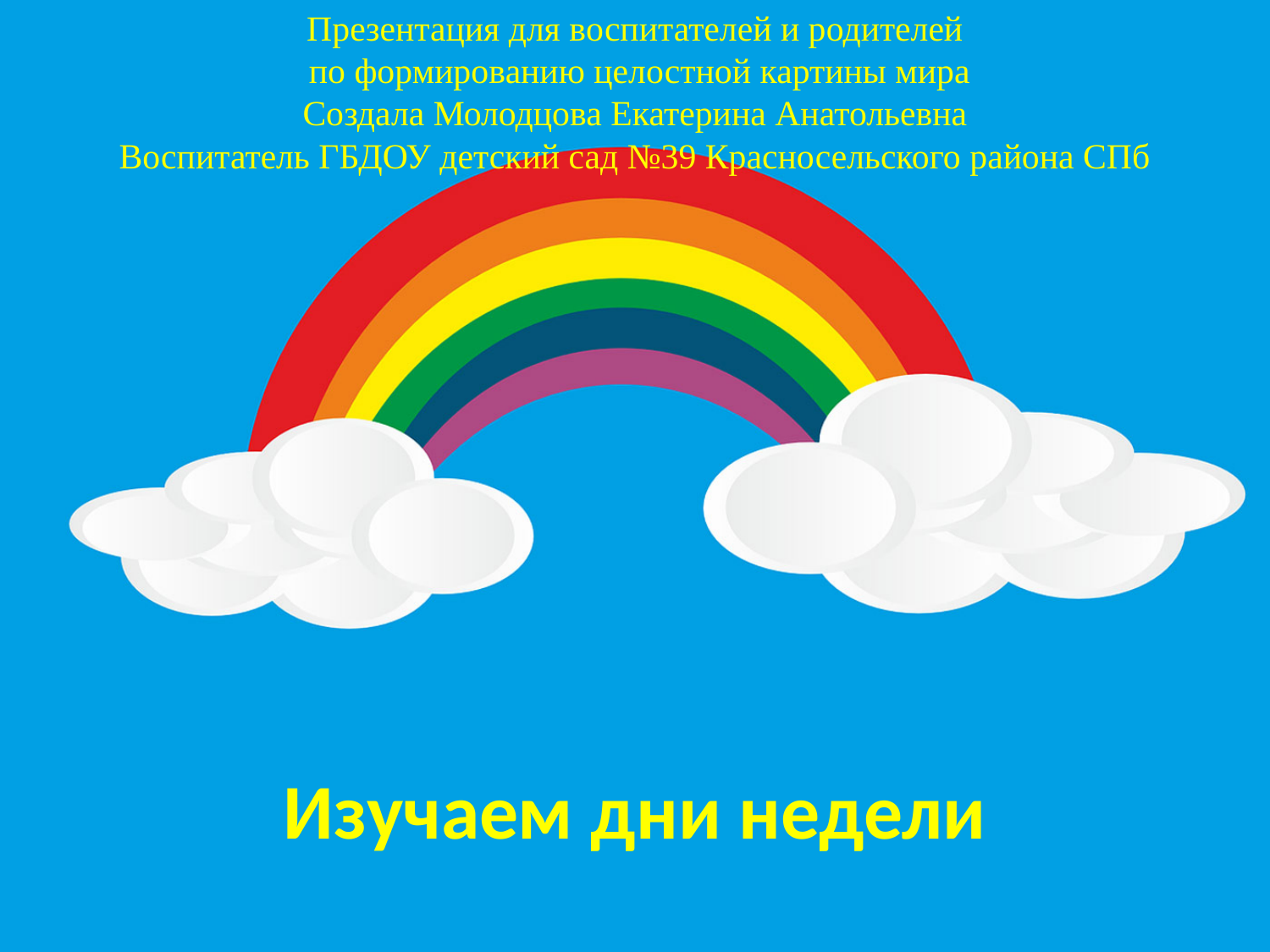

Презентация для воспитателей и родителей
 по формированию целостной картины мира
Создала Молодцова Екатерина Анатольевна
Воспитатель ГБДОУ детский сад №39 Красносельского района СПб
# Изучаем дни недели